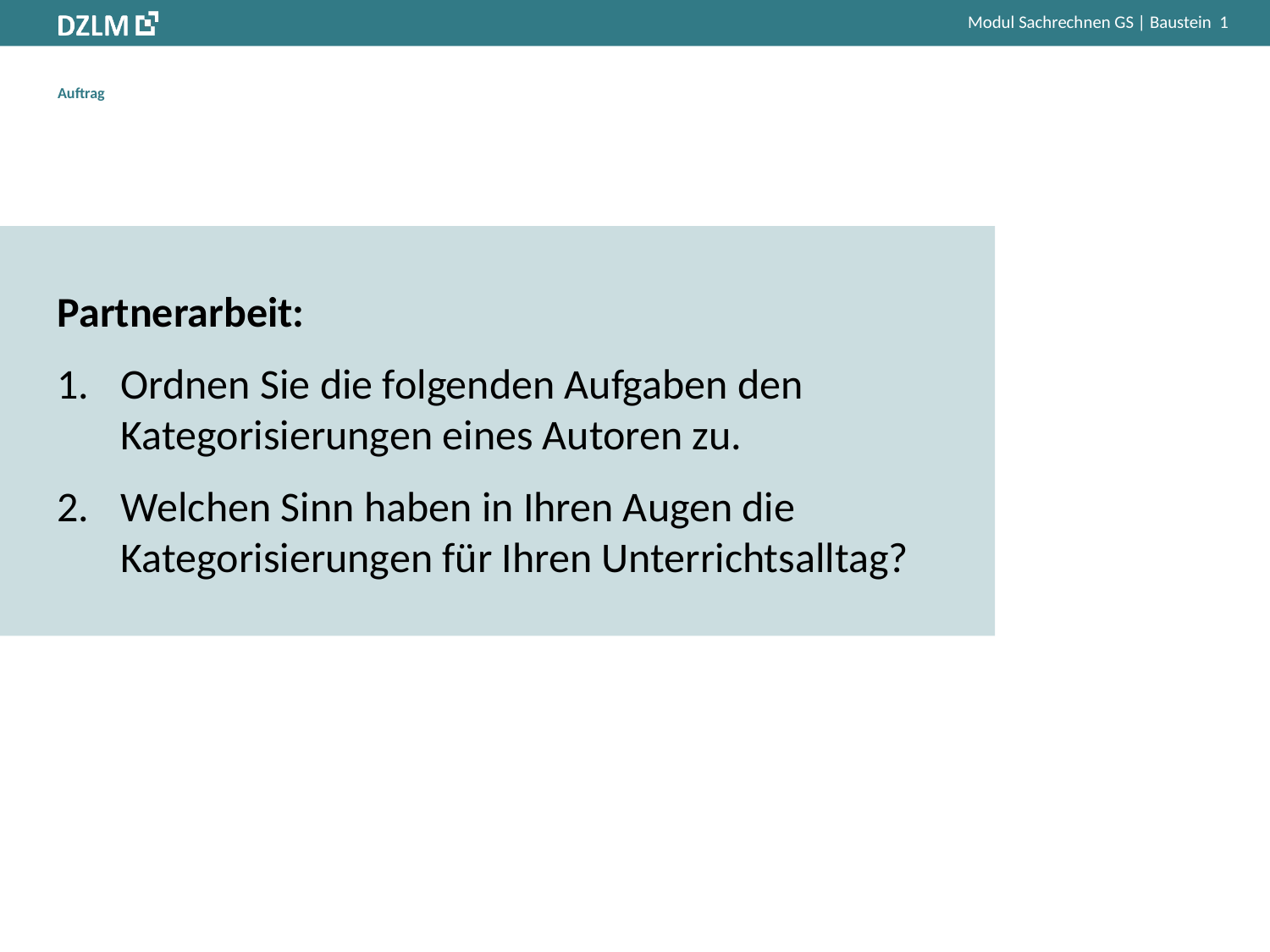

# Auftrag

Partnerarbeit:
Ordnen Sie die folgenden Aufgaben den Kategorisierungen eines Autoren zu.
Welchen Sinn haben in Ihren Augen die Kategorisierungen für Ihren Unterrichtsalltag?